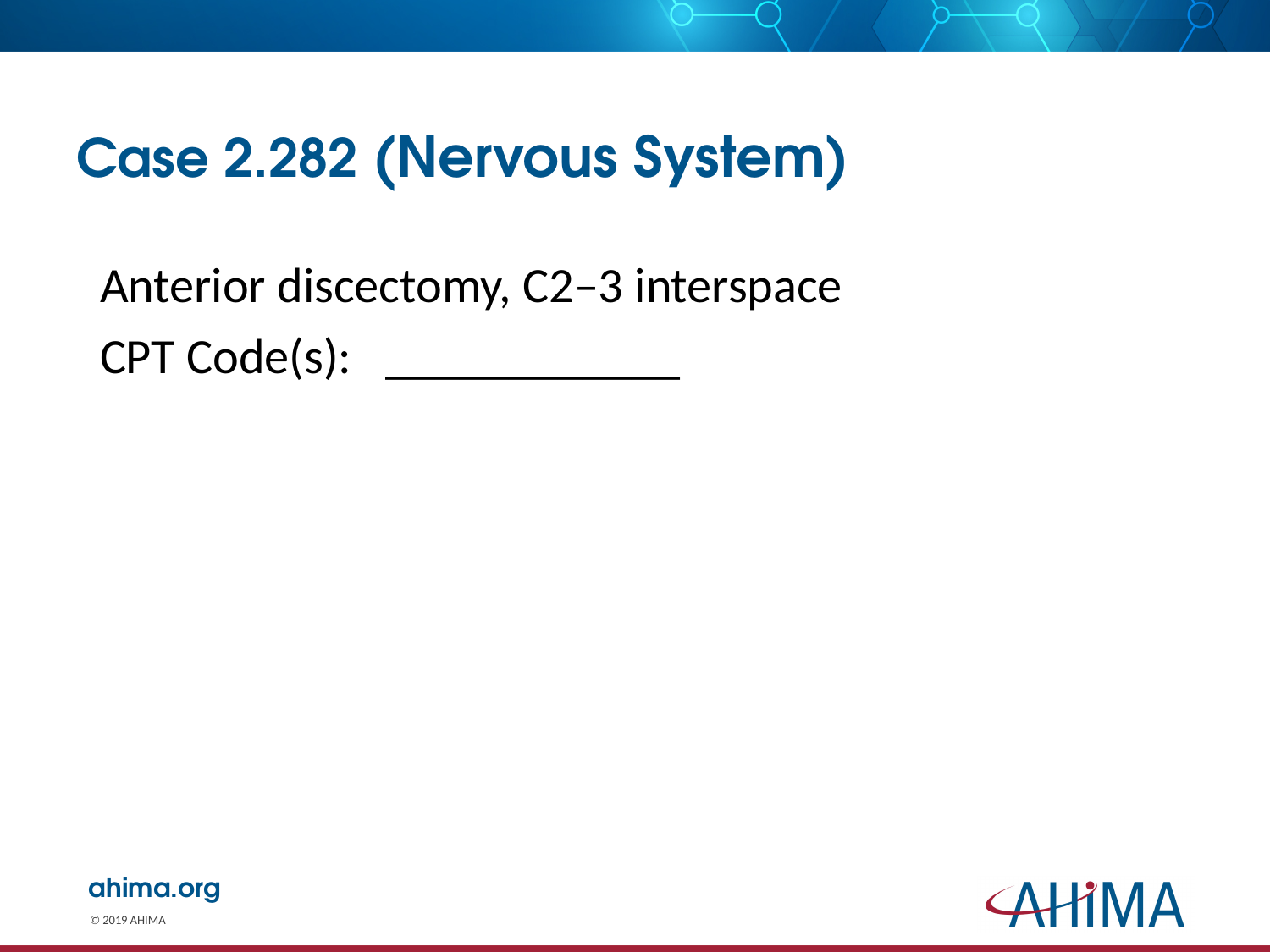

# Case 2.282 (Nervous System)
Anterior discectomy, C2–3 interspace
CPT Code(s): 	____________